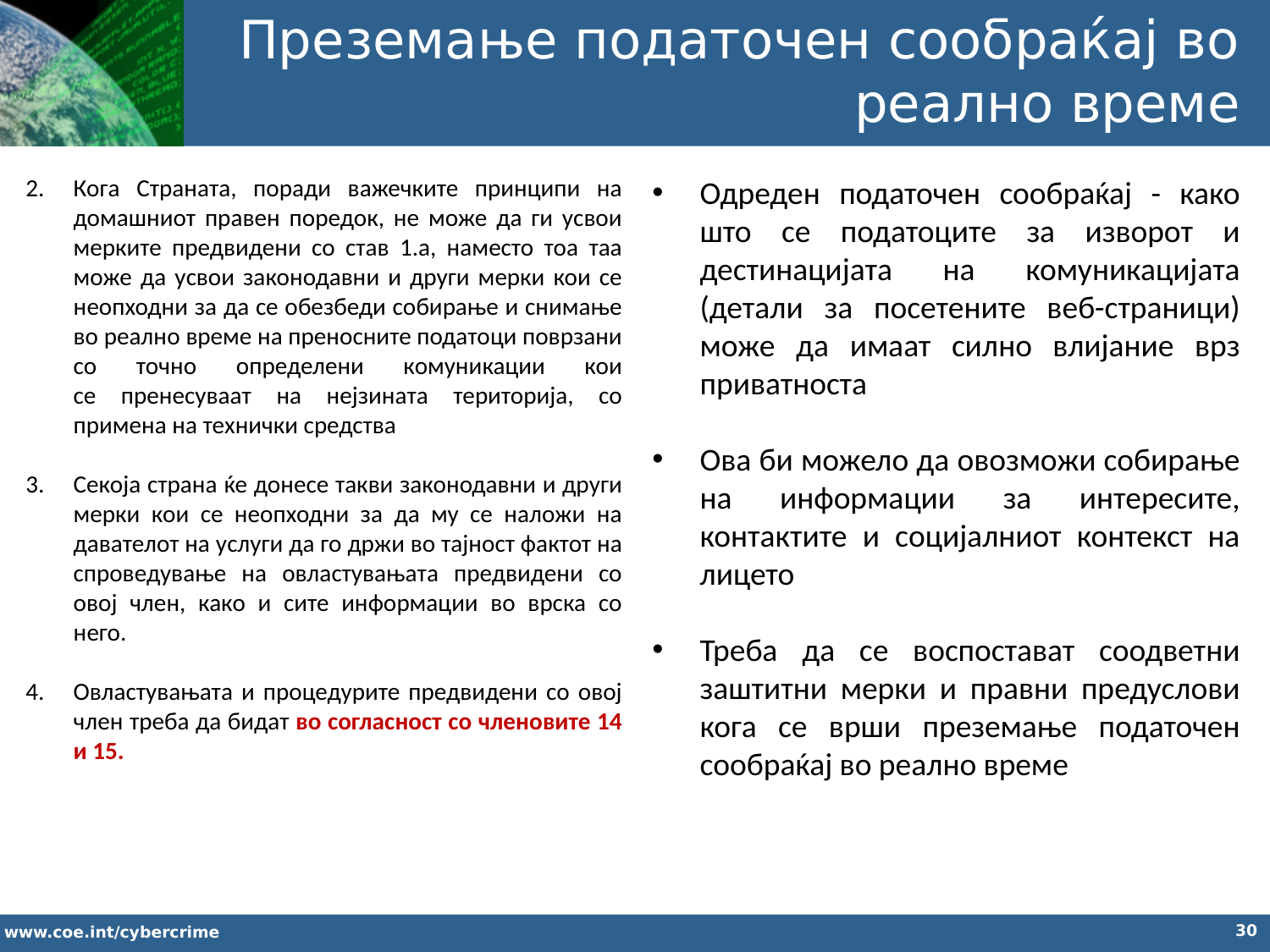

Преземање податочен сообраќај во реално време
Кога Страната, поради важечките принципи на домашниот правен поредок, не може да ги усвои мерките предвидени со став 1.а, наместо тоа таа може да усвои законодавни и други мерки кои се неопходни за да се обезбеди собирање и снимање во реално време на преносните податоци поврзани со точно определени комуникации кои
се пренесуваат на нејзината територија, со примена на технички средства

Секоја страна ќе донесе такви законодавни и други мерки кои се неопходни за да му се наложи на давателот на услуги да го држи во тајност фактот на спроведување на овластувањата предвидени со овој член, како и сите информации во врска со него.

Овластувањата и процедурите предвидени со овој член треба да бидат во согласност со членовите 14 и 15.
Одреден податочен сообраќај - како што се податоците за изворот и дестинацијата на комуникацијата (детали за посетените веб-страници) може да имаат силно влијание врз приватноста

Ова би можело да овозможи собирање на информации за интересите, контактите и социјалниот контекст на лицето

Треба да се воспостават соодветни заштитни мерки и правни предуслови кога се врши преземање податочен сообраќај во реално време